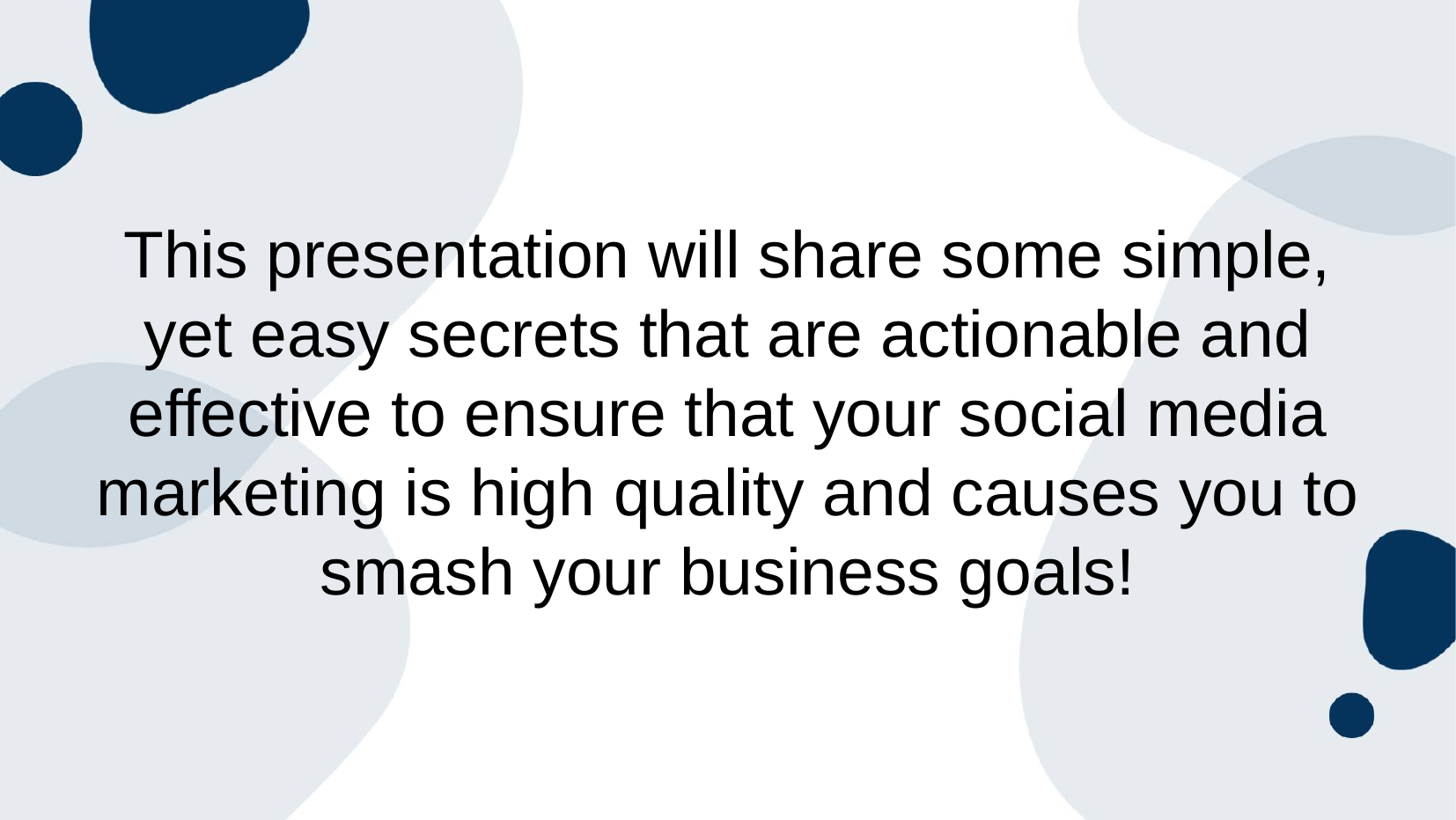

This presentation will share some simple, yet easy secrets that are actionable and effective to ensure that your social media marketing is high quality and causes you to smash your business goals!